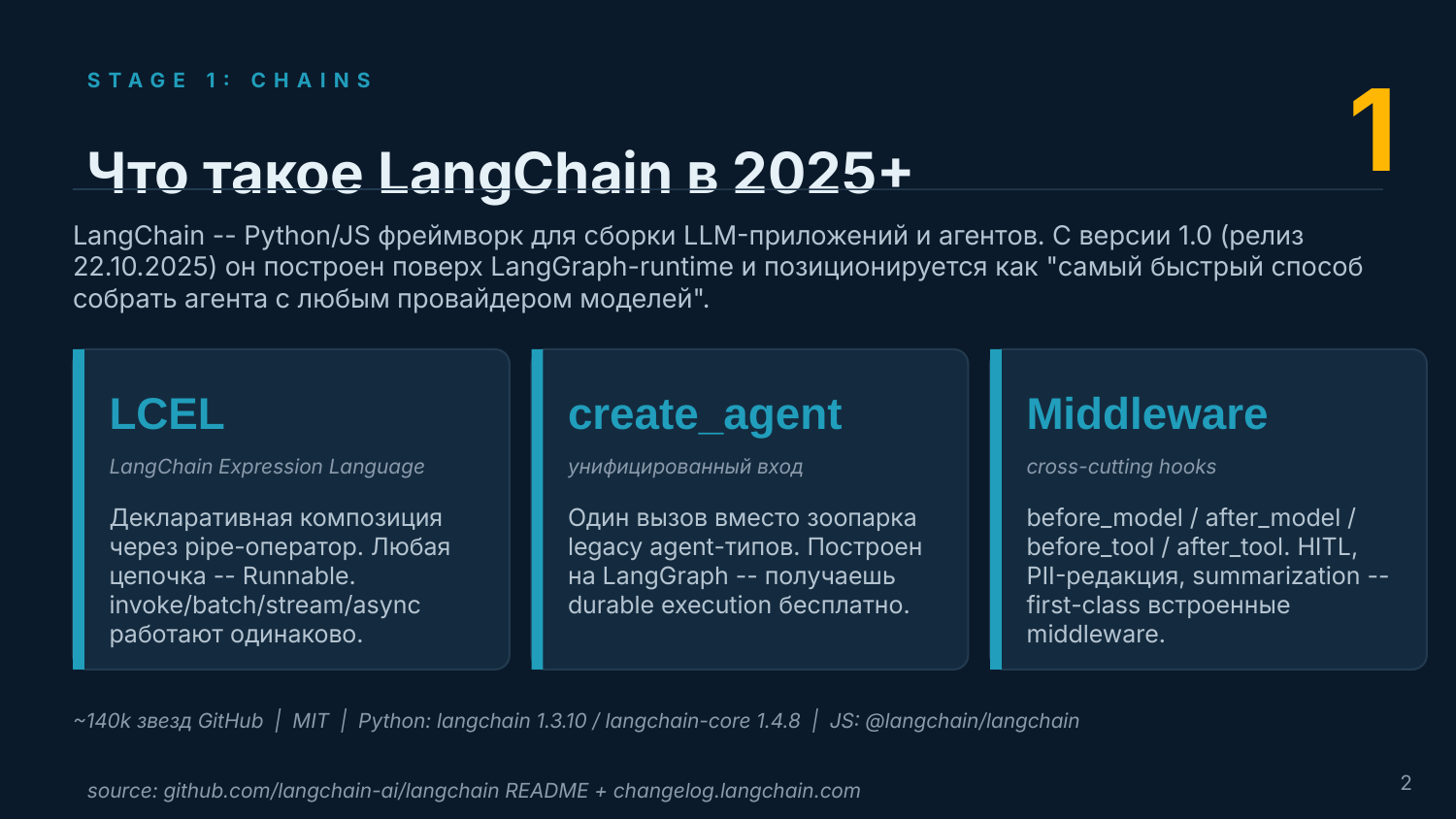

1
STAGE 1: CHAINS
Что такое LangChain в 2025+

LangChain -- Python/JS фреймворк для сборки LLM-приложений и агентов. С версии 1.0 (релиз 22.10.2025) он построен поверх LangGraph-runtime и позиционируется как "самый быстрый способ собрать агента с любым провайдером моделей".

LCEL
create_agent
Middleware
LangChain Expression Language
унифицированный вход
cross-cutting hooks
Декларативная композиция через pipe-оператор. Любая цепочка -- Runnable. invoke/batch/stream/async работают одинаково.
Один вызов вместо зоопарка legacy agent-типов. Построен на LangGraph -- получаешь durable execution бесплатно.
before_model / after_model / before_tool / after_tool. HITL, PII-редакция, summarization -- first-class встроенные middleware.
~140k звезд GitHub  |  MIT  |  Python: langchain 1.3.10 / langchain-core 1.4.8  |  JS: @langchain/langchain
2
source: github.com/langchain-ai/langchain README + changelog.langchain.com